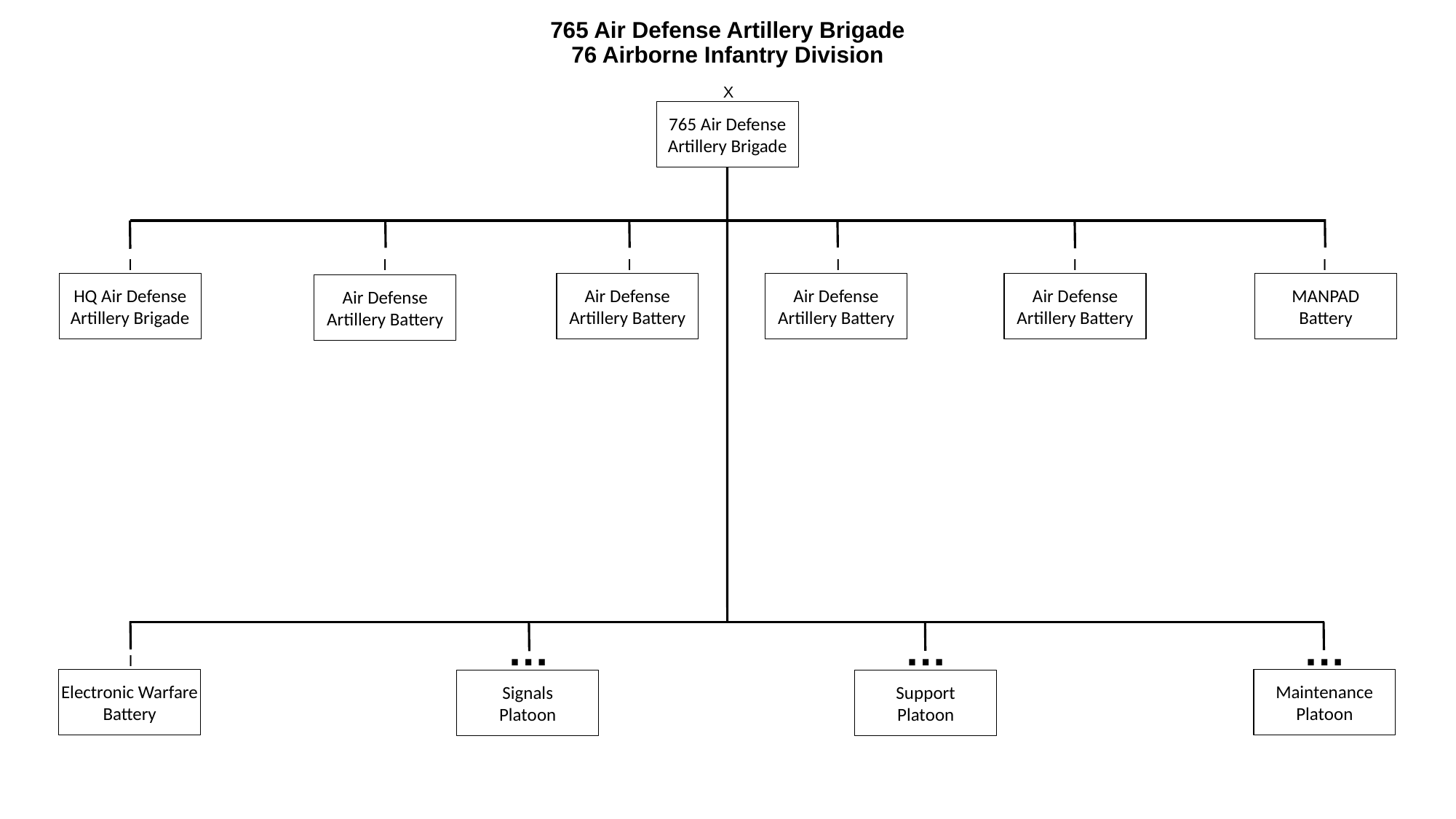

# 765 Air Defense Artillery Brigade 76 Airborne Infantry Division
X
765 Air Defense Artillery Brigade
I
I
I
I
I
I
HQ Air Defense Artillery Brigade
Air Defense Artillery Battery
Air Defense Artillery Battery
Air Defense Artillery Battery
MANPAD
Battery
Air Defense Artillery Battery
…
…
…
I
Electronic Warfare Battery
Maintenance
Platoon
Signals
Platoon
Support
Platoon